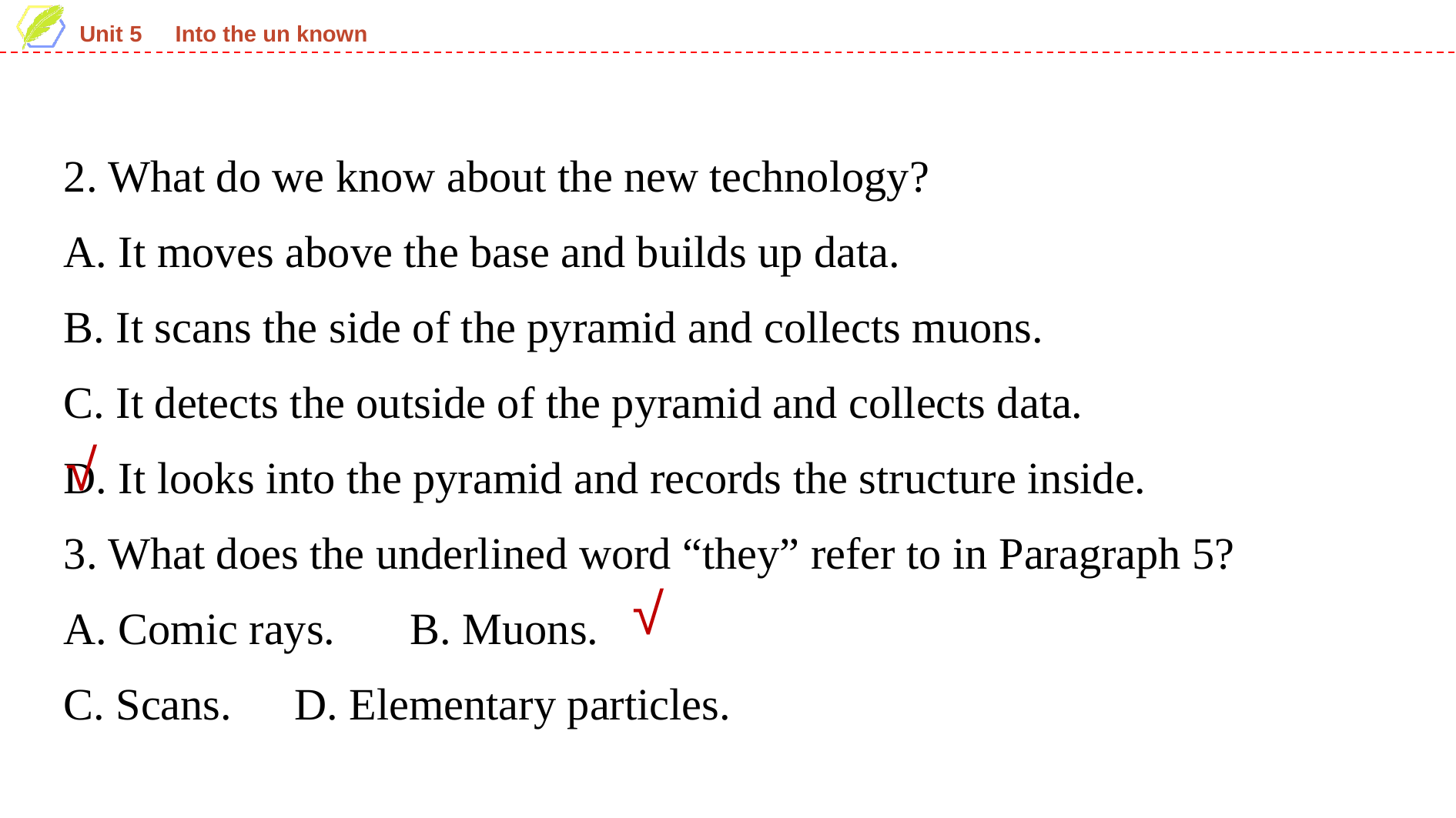

2. What do we know about the new technology?
A. It moves above the base and builds up data.
B. It scans the side of the pyramid and collects muons.
C. It detects the outside of the pyramid and collects data.
D. It looks into the pyramid and records the structure inside.
3. What does the underlined word “they” refer to in Paragraph 5?
A. Comic rays. 	B. Muons.
C. Scans. 	D. Elementary particles.
√
√